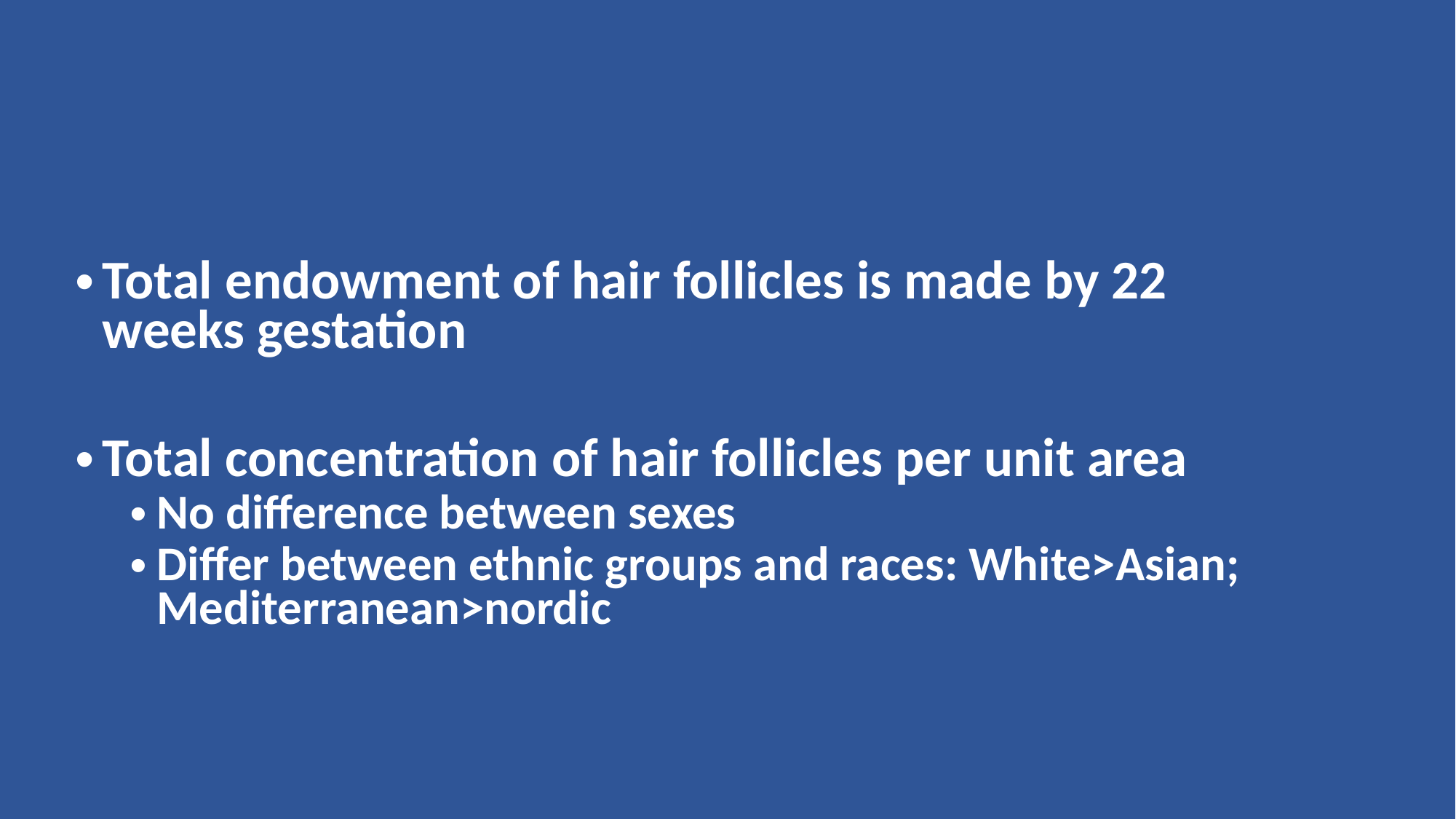

Total endowment of hair follicles is made by 22 weeks gestation

Total concentration of hair follicles per unit area
No difference between sexes
Differ between ethnic groups and races: White>Asian; Mediterranean>nordic